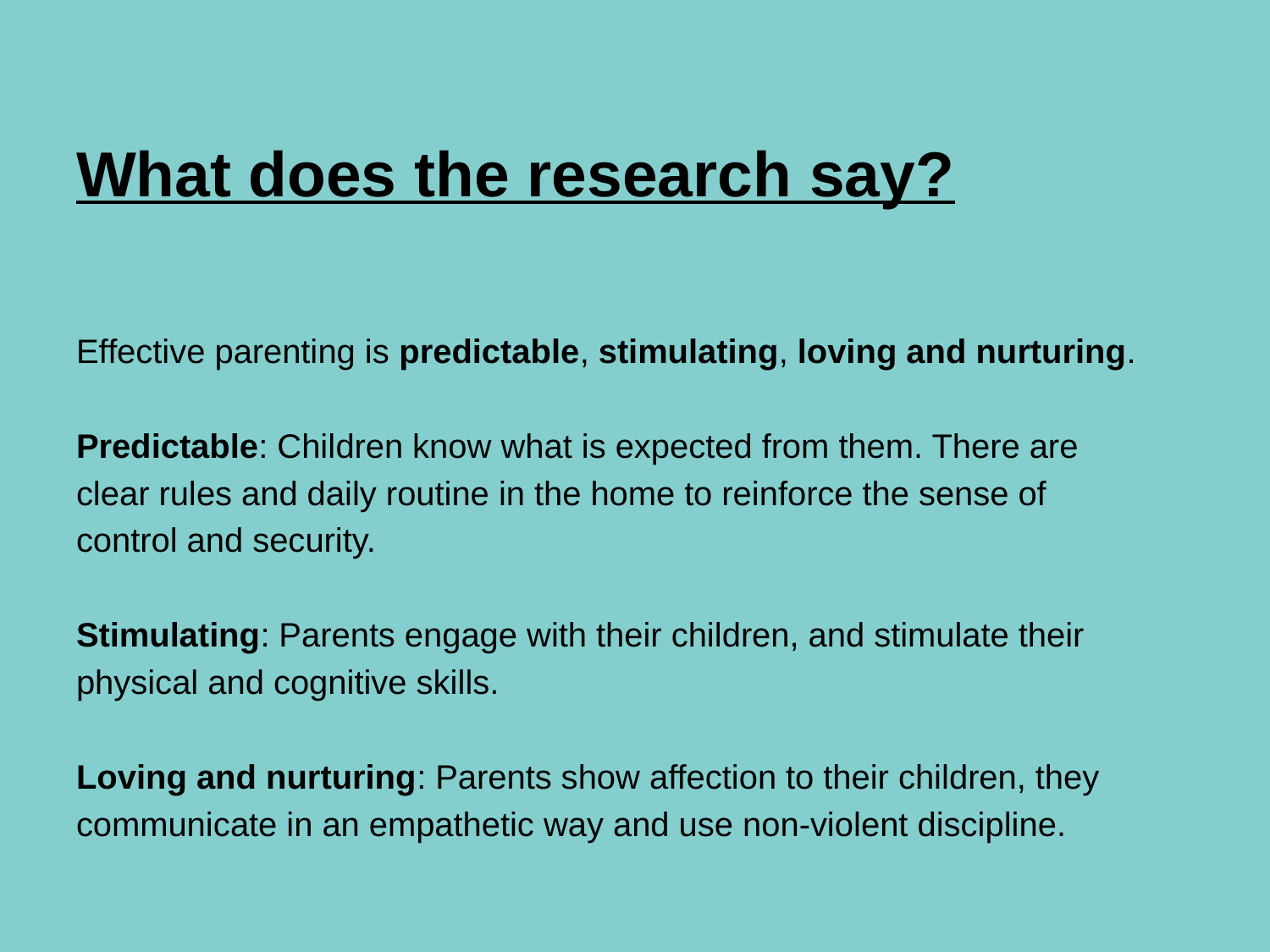

# What does the research say?

Effective parenting is predictable, stimulating, loving and nurturing.

Predictable: Children know what is expected from them. There are
clear rules and daily routine in the home to reinforce the sense of
control and security.

Stimulating: Parents engage with their children, and stimulate their
physical and cognitive skills.

Loving and nurturing: Parents show affection to their children, they
communicate in an empathetic way and use non-violent discipline.